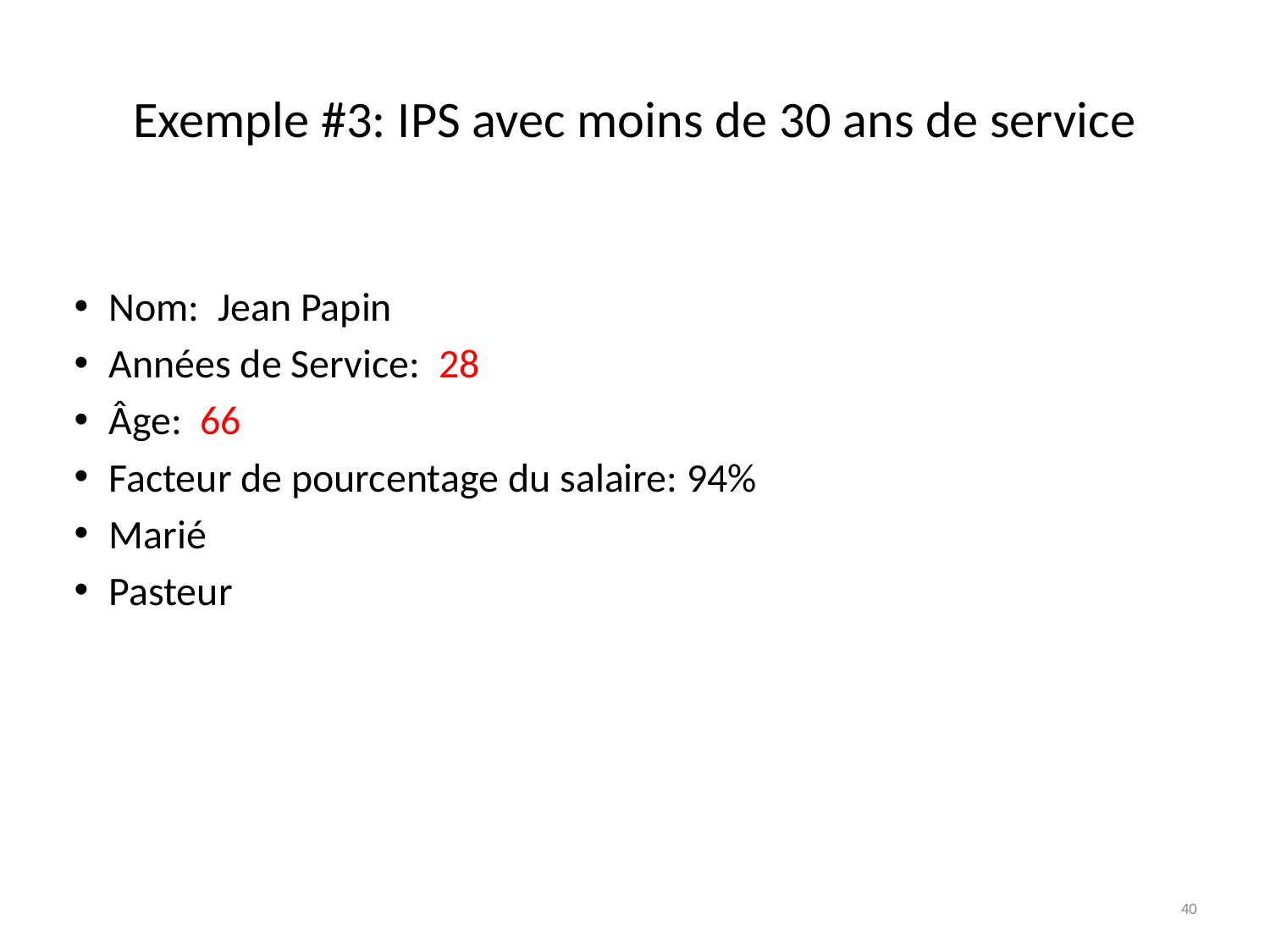

# Exemple #3: IPS avec moins de 30 ans de service
Nom:  Jean Papin
Années de Service:  28
Âge:  66
Facteur de pourcentage du salaire: 94%
Marié
Pasteur

40